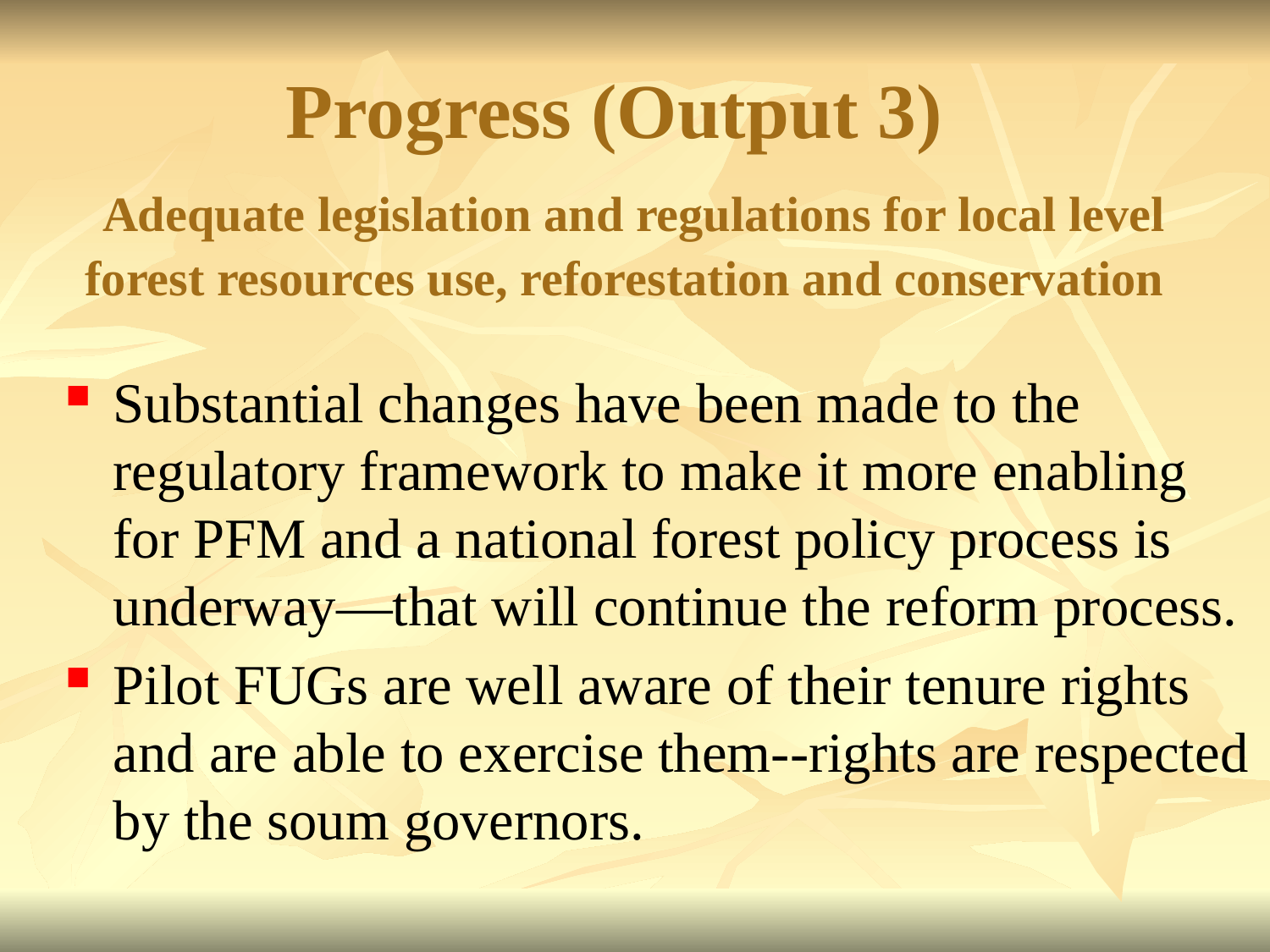

# Progress (Output 3) Adequate legislation and regulations for local level forest resources use, reforestation and conservation
Substantial changes have been made to the regulatory framework to make it more enabling for PFM and a national forest policy process is underway—that will continue the reform process.
Pilot FUGs are well aware of their tenure rights and are able to exercise them--rights are respected by the soum governors.